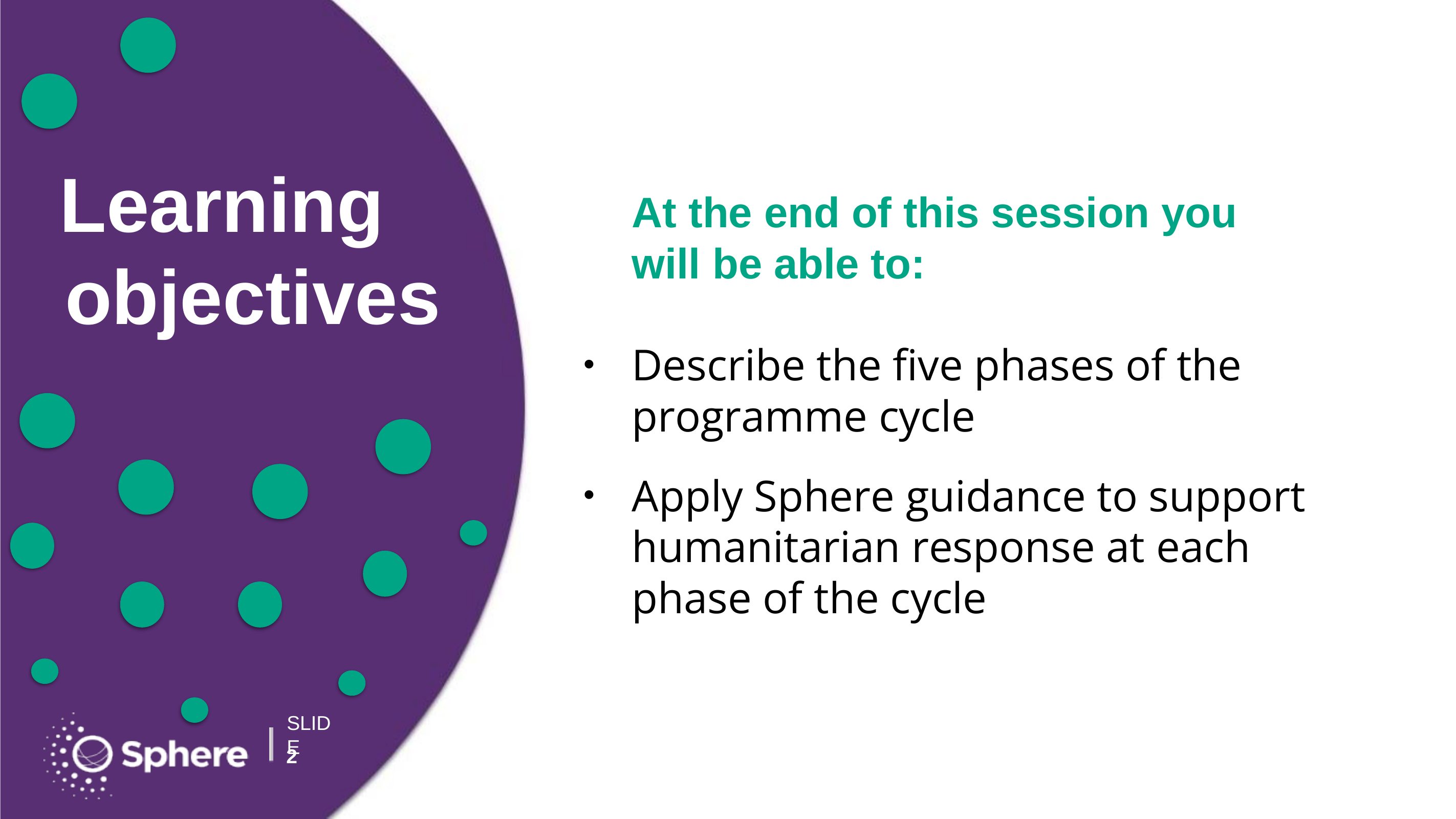

# At the end of this session you will be able to:
Describe the five phases of the programme cycle
Apply Sphere guidance to support humanitarian response at each phase of the cycle
2